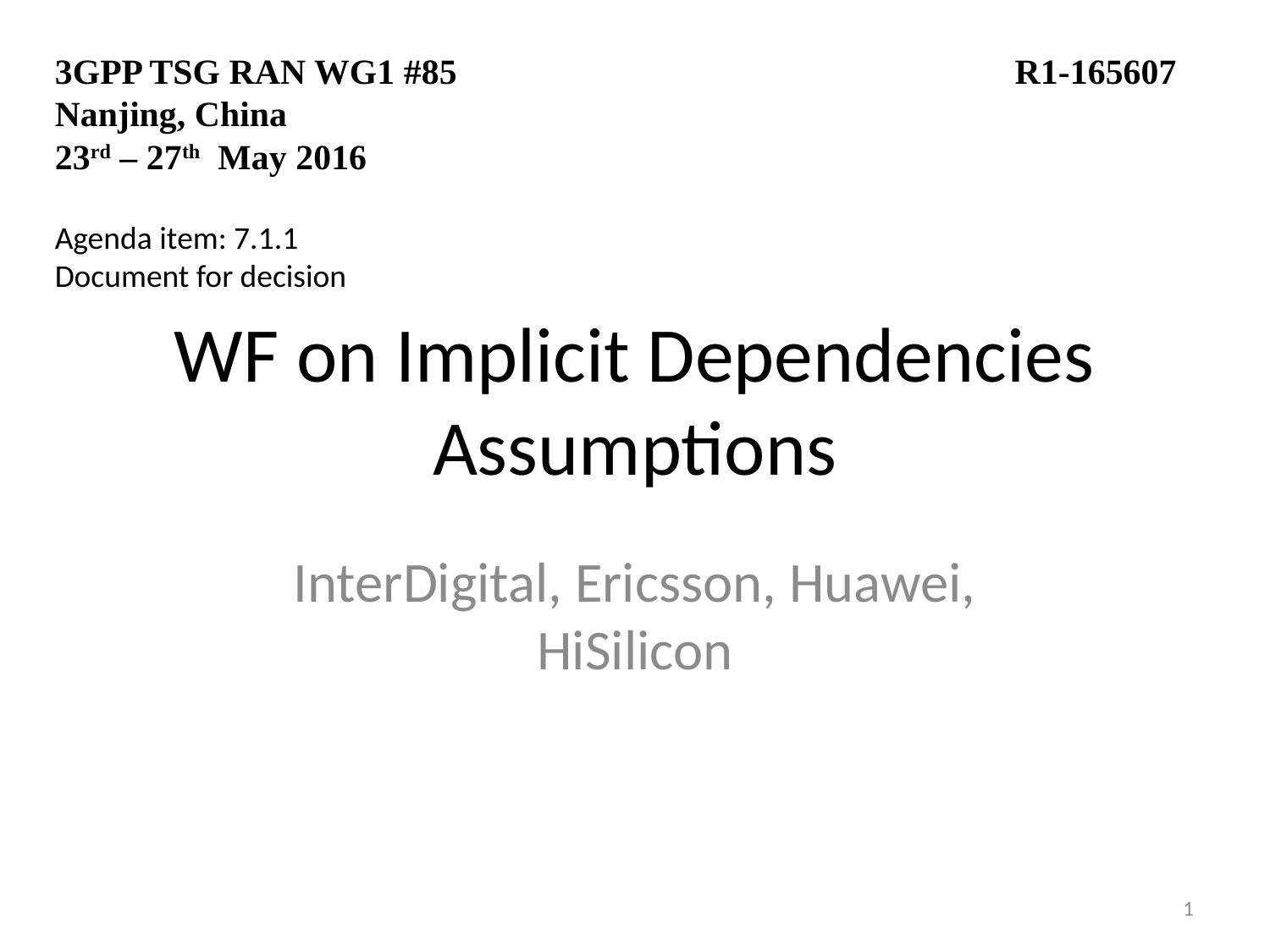

3GPP TSG RAN WG1 #85				        R1-165607
Nanjing, China
23rd – 27th  May 2016
Agenda item: 7.1.1
Document for decision
# WF on Implicit Dependencies Assumptions
InterDigital, Ericsson, Huawei, HiSilicon
1